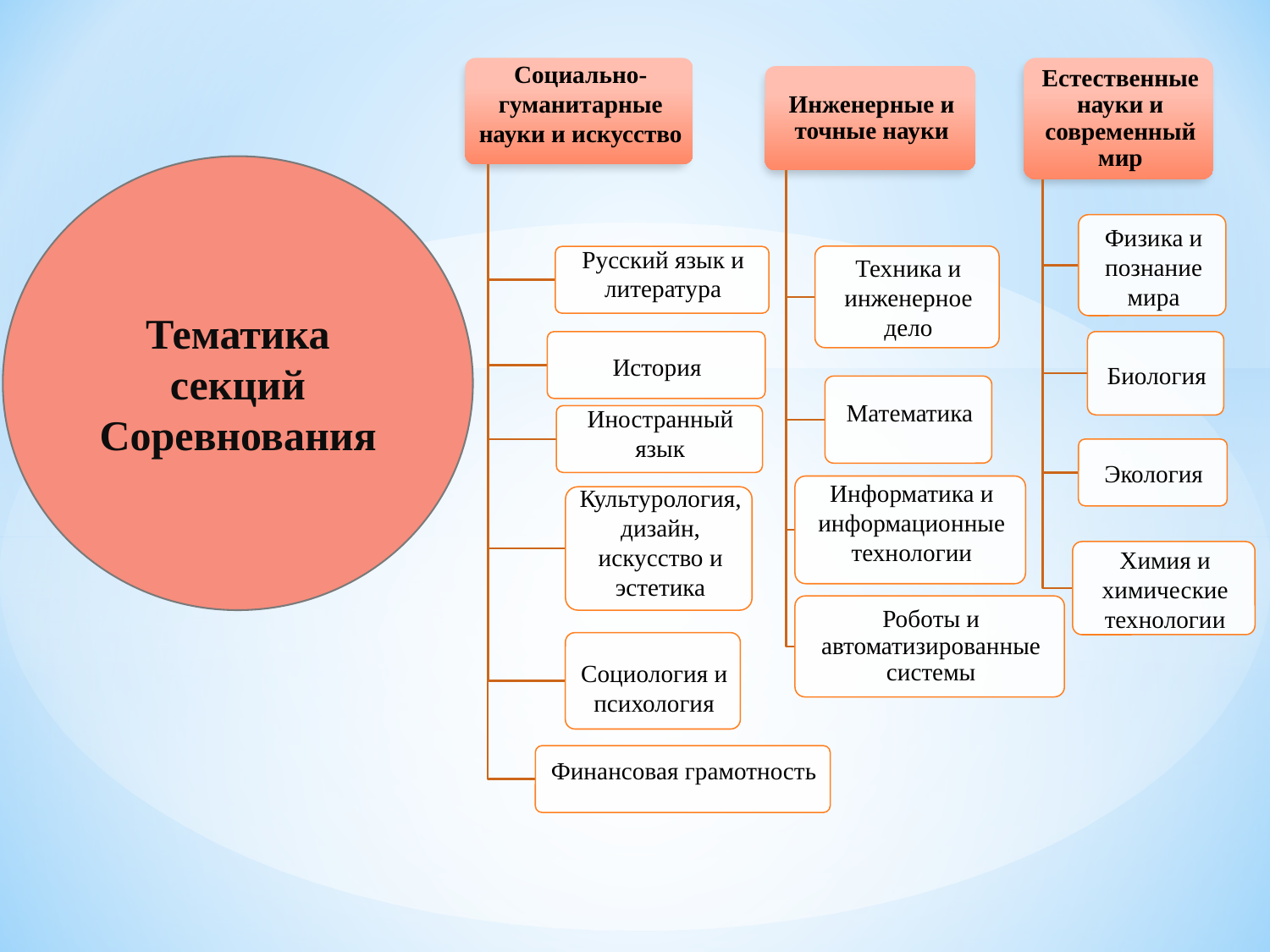

Социально-гуманитарные науки и искусство

Русский язык и литература

История

Иностранный язык

Культурология, дизайн, искусство и эстетика

Социология и психология

Финансовая грамотность

Инженерные и точные науки

Техника и инженерное дело

Математика

Информатика и информационные технологии

Роботы и автоматизированные системы
Естественные науки и современный мир

Физика и познание мира

Биология

Экология

Химия и химические технологии

Тематика секций
Соревнования